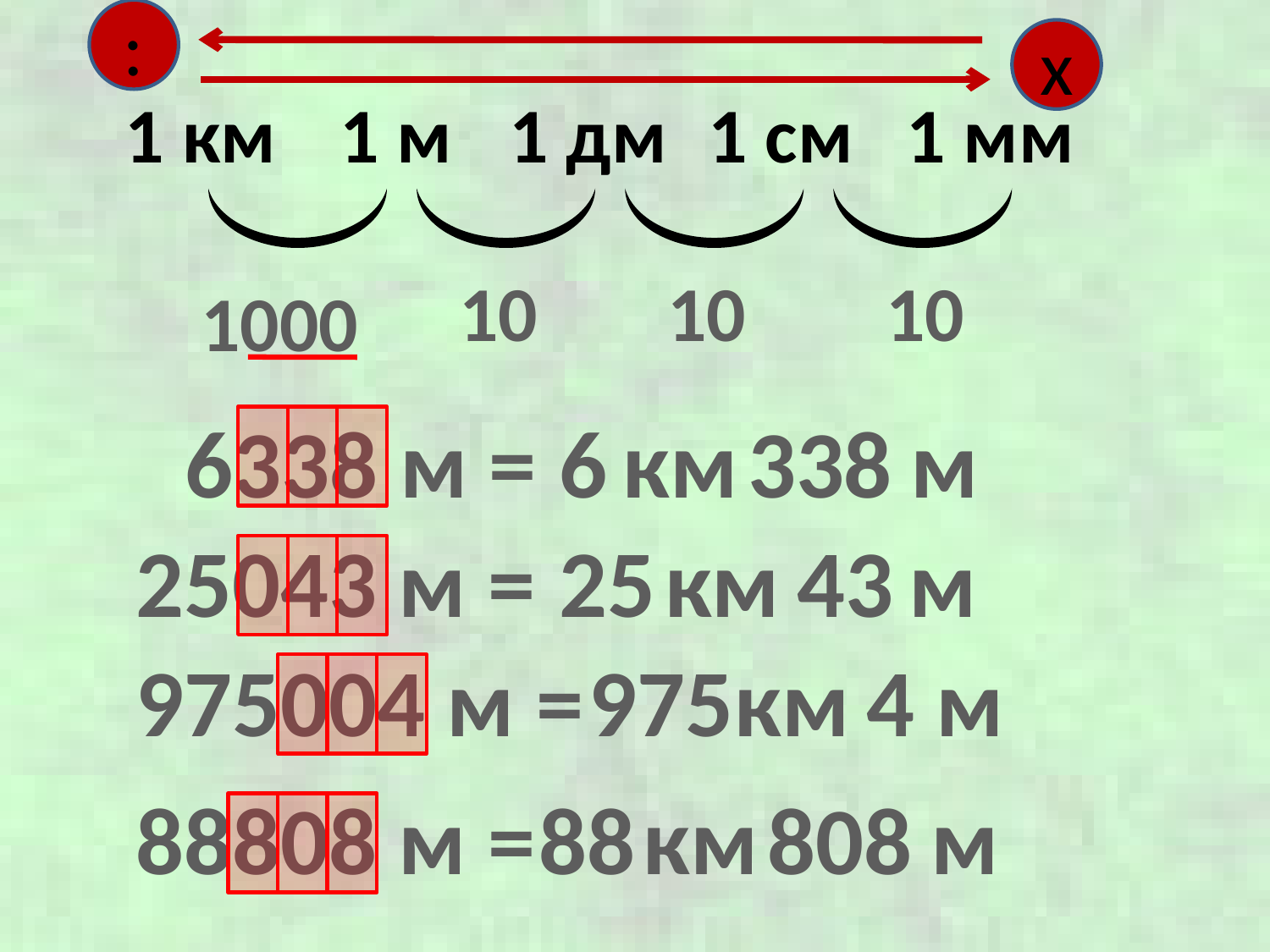

:
х
1 км
1 м
1 дм
1 см
1 мм

10
10
10
1000
6338 м =    км        м
6
338

25043 м =      км      м
25
43

975004 м =       км    м
975
4

88808 м =     км        м
88
808